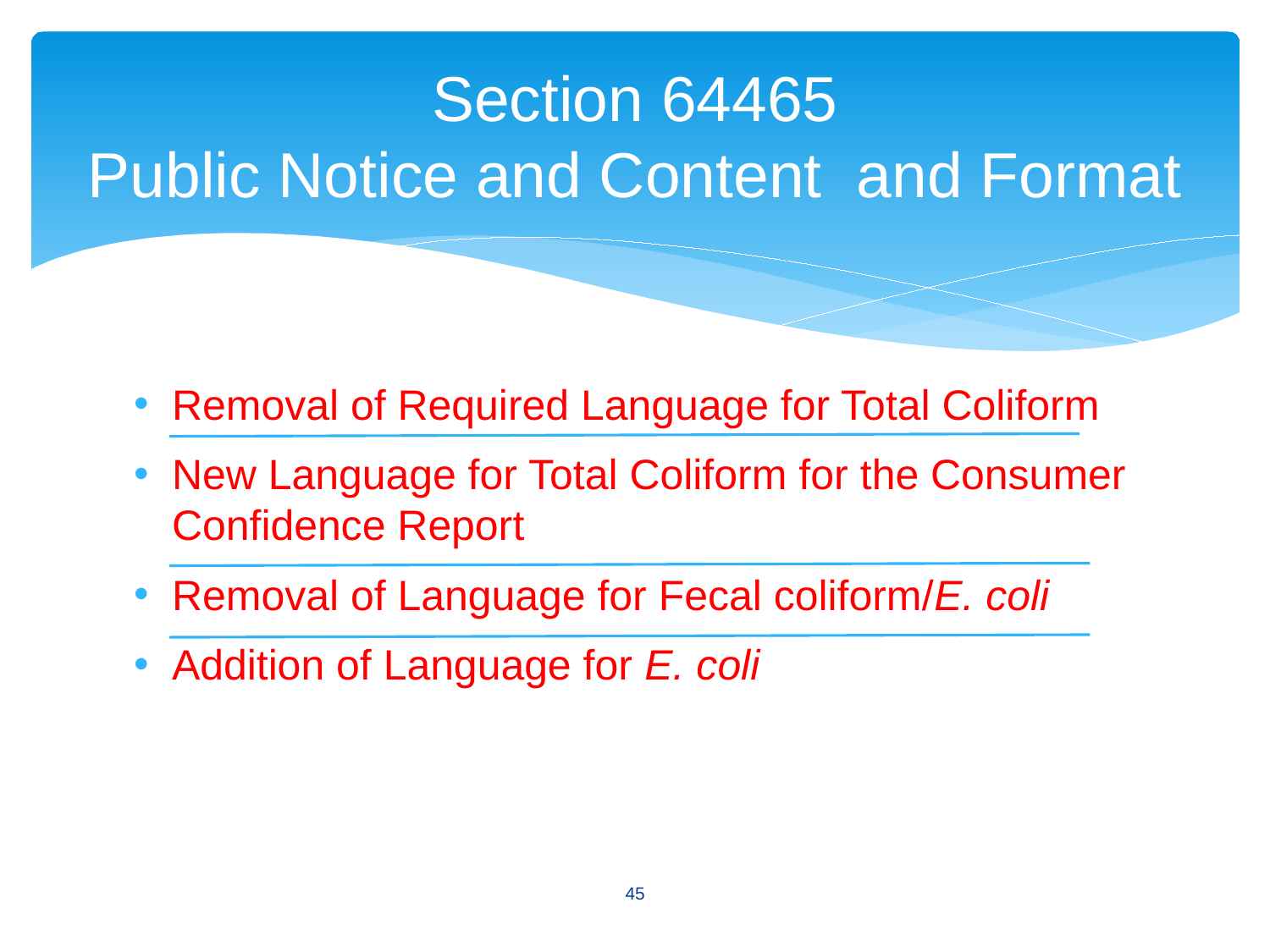

# Section 64465 Public Notice and Content  and Format
Removal of Required Language for Total Coliform
New Language for Total Coliform for the Consumer Confidence Report
Removal of Language for Fecal coliform/E. coli
Addition of Language for E. coli
45